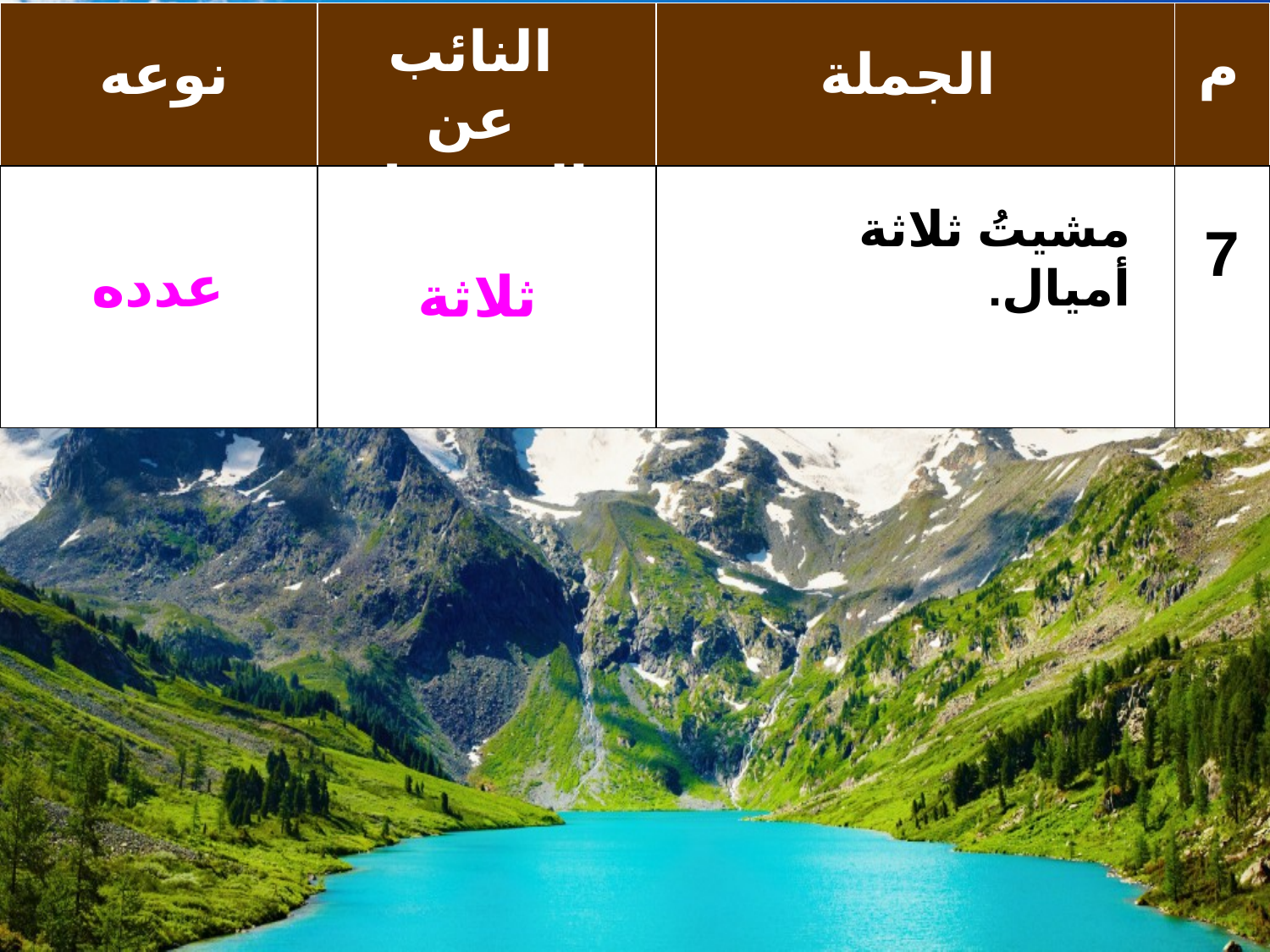

|  |  |  |  |
| --- | --- | --- | --- |
|  |  |  |  |
النائب عن المفعول فيه
م
نوعه
 الجملة
7
مشيتُ ثلاثة أميال.
عدده
ثلاثة